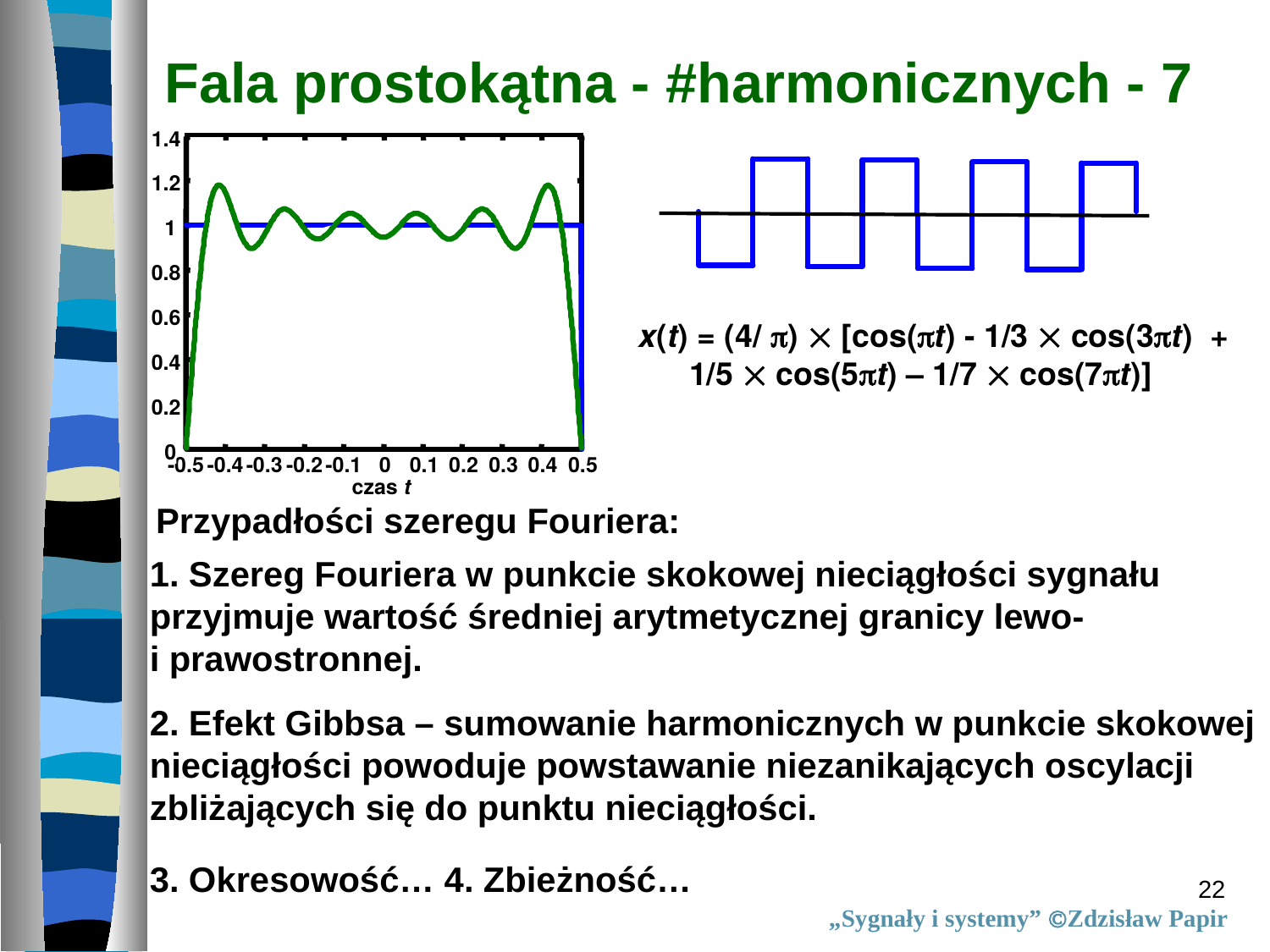

Fala prostokątna - #harmonicznych - 7
1.4

1.2

1

0.8

0.6

0.4

0.2

0

-0.5
-0.4
-0.3
-0.2
-0.1
0
0.1
0.2
0.3
0.4
0.5
czas t

x(t) = (4/ π) × [cos(πt) - 1/3 × cos(3πt)  + 1/5 × cos(5πt) – 1/7 × cos(7πt)]
Przypadłości szeregu Fouriera:
1. Szereg Fouriera w punkcie skokowej nieciągłości sygnału przyjmuje wartość średniej arytmetycznej granicy lewo-
i prawostronnej.
2. Efekt Gibbsa – sumowanie harmonicznych w punkcie skokowej nieciągłości powoduje powstawanie niezanikających oscylacji zbliżających się do punktu nieciągłości.
3. Okresowość… 4. Zbieżność…
22
„Sygnały i systemy” ©Zdzisław Papir